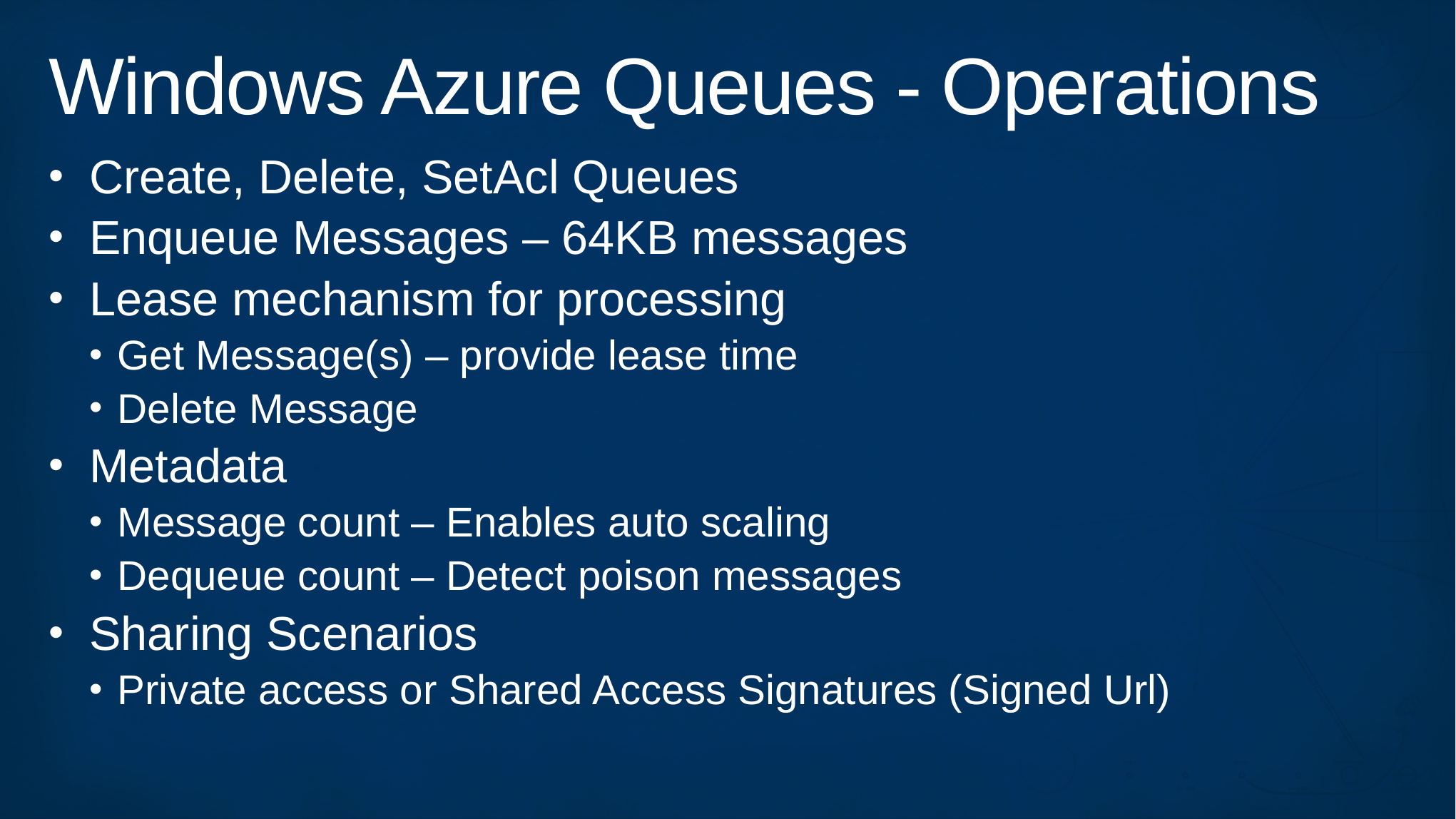

# Windows Azure Queues - Operations
Create, Delete, SetAcl Queues
Enqueue Messages – 64KB messages
Lease mechanism for processing
Get Message(s) – provide lease time
Delete Message
Metadata
Message count – Enables auto scaling
Dequeue count – Detect poison messages
Sharing Scenarios
Private access or Shared Access Signatures (Signed Url)